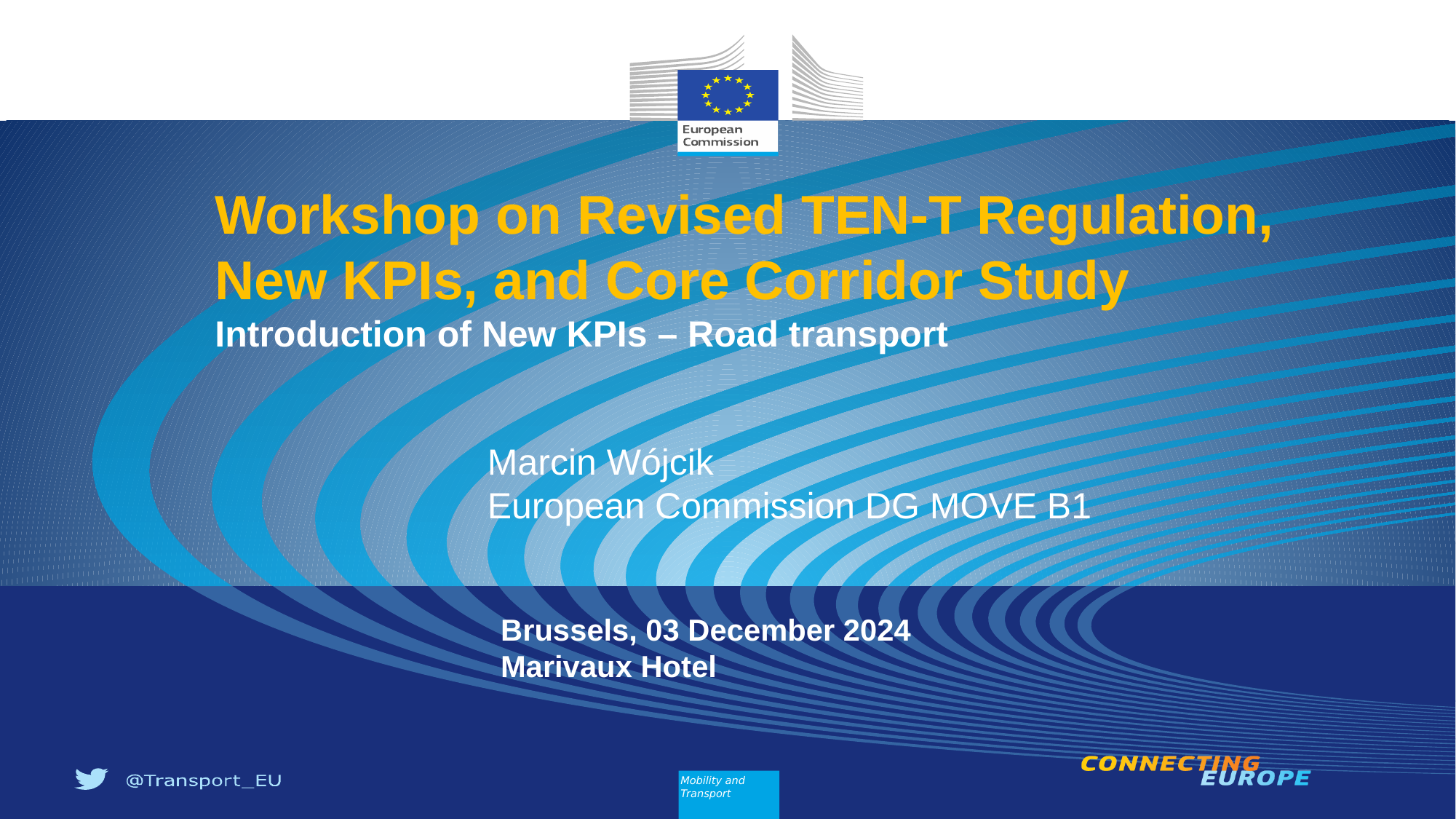

Workshop on Revised TEN-T Regulation, New KPIs, and Core Corridor Study
Introduction of New KPIs – Road transport
Marcin Wójcik
European Commission DG MOVE B1
Brussels, 03 December 2024
Marivaux Hotel